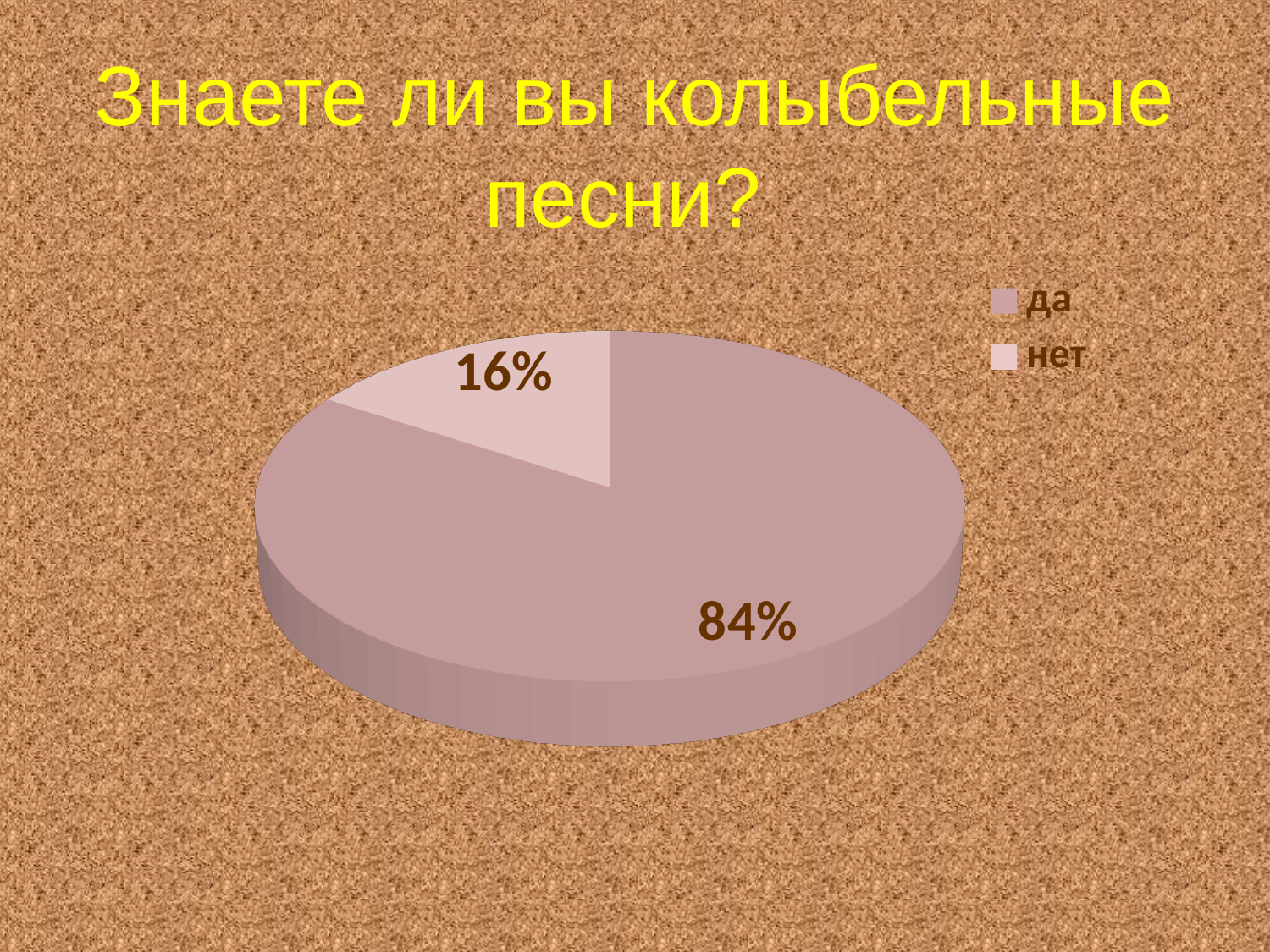

# Знаете ли вы колыбельные песни?

[unsupported chart]